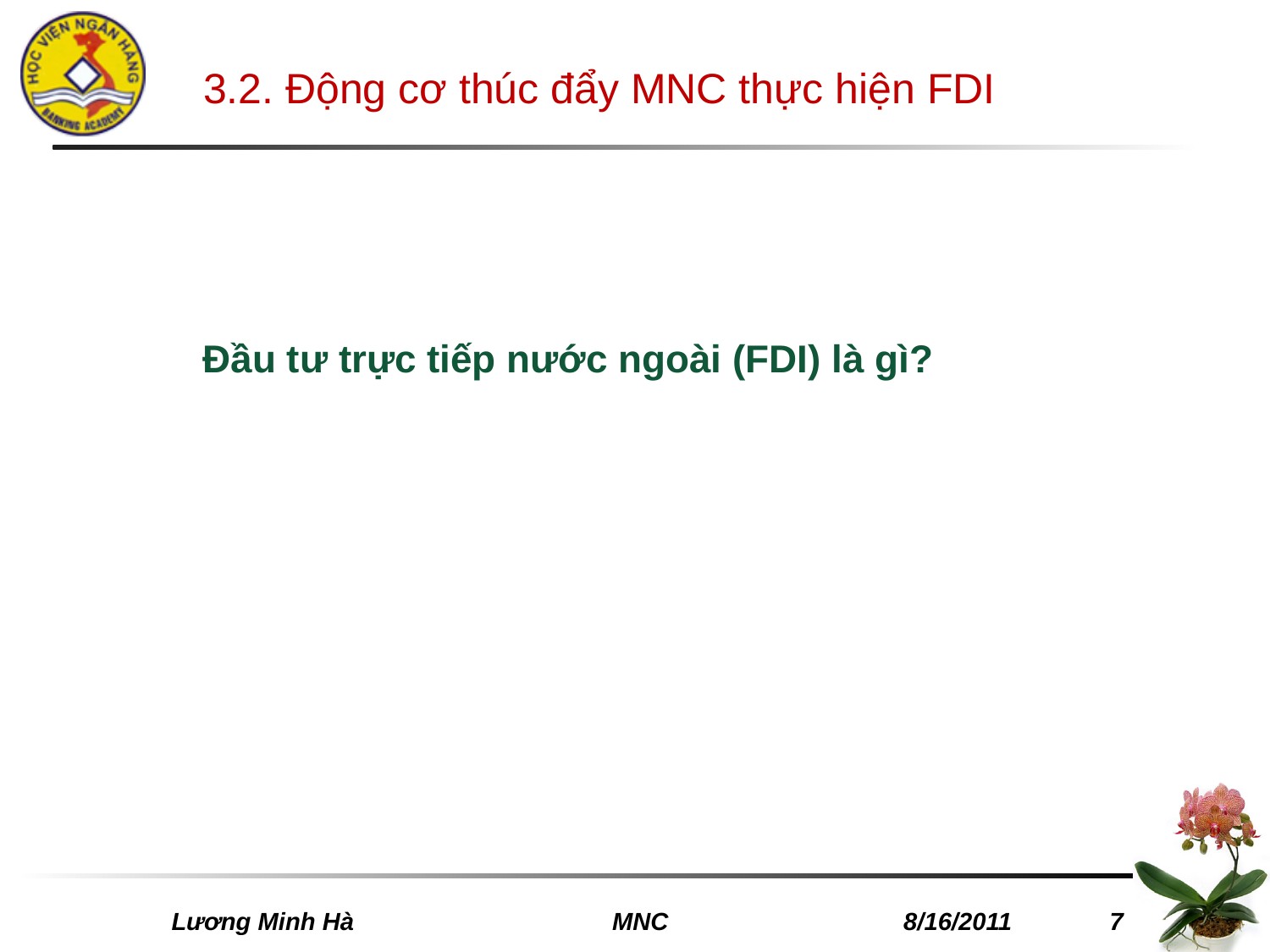

# 3.2. Động cơ thúc đẩy MNC thực hiện FDI
Đầu tư trực tiếp nước ngoài (FDI) là gì?
 Lương Minh Hà